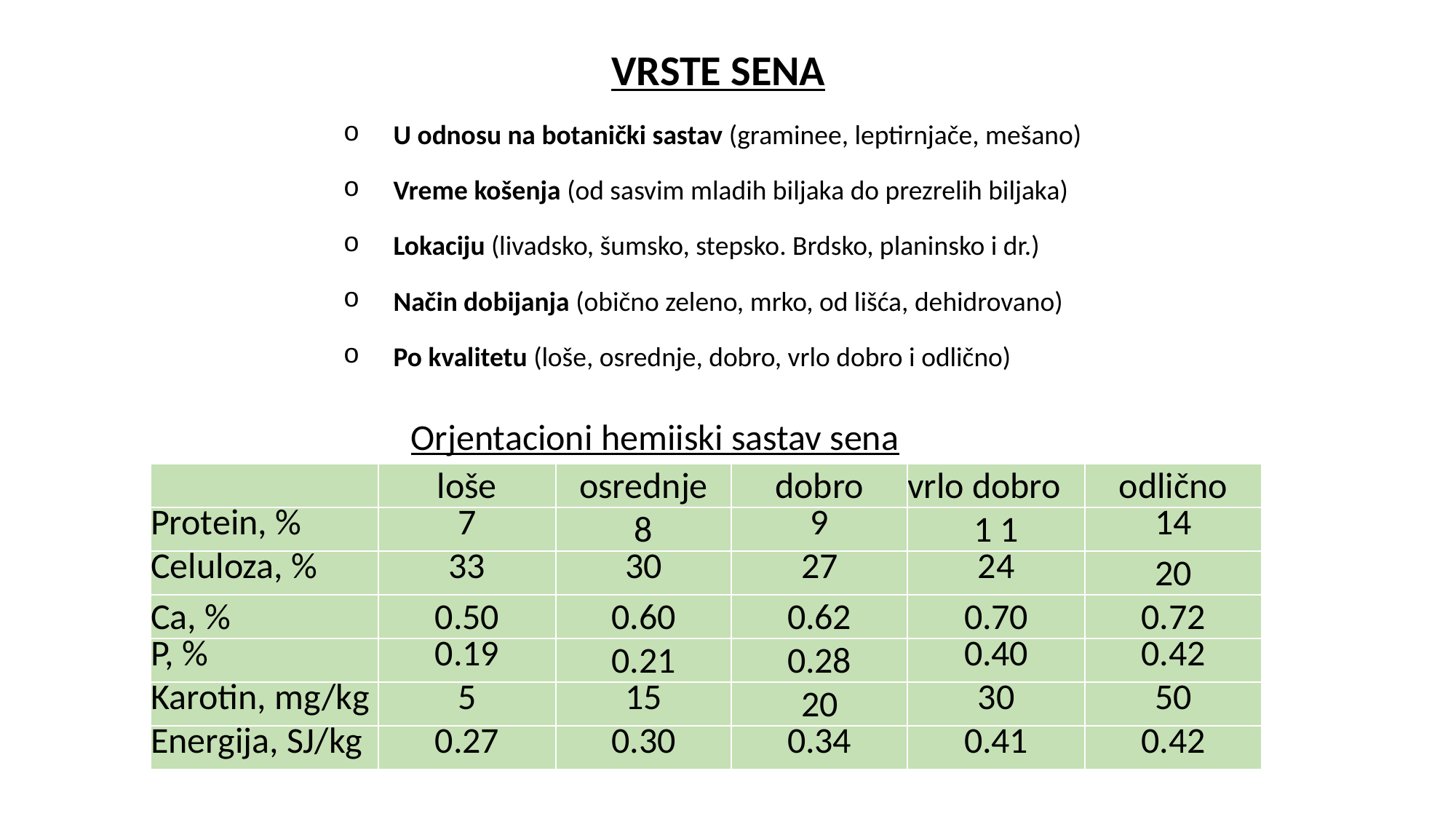

VRSTE SENA
U odnosu na botanički sastav (graminee, leptirnjače, mešano)
Vreme košenja (od sasvim mladih biljaka do prezrelih biljaka)
Lokaciju (livadsko, šumsko, stepsko. Brdsko, planinsko i dr.)
Način dobijanja (obično zeleno, mrko, od lišća, dehidrovano)
Po kvalitetu (loše, osrednje, dobro, vrlo dobro i odlično)
Orjentacioni hemiiski sastav sena
|  | loše | osrednje | dobro | vrlo dobro | odlično |
| --- | --- | --- | --- | --- | --- |
| Protein, % | 7 | 8 | 9 | 1 1 | 14 |
| Celuloza, % | 33 | 30 | 27 | 24 | 20 |
| Ca, % | 0.50 | 0.60 | 0.62 | 0.70 | 0.72 |
| P, % | 0.19 | 0.21 | 0.28 | 0.40 | 0.42 |
| Karotin, mg/kg | 5 | 15 | 20 | 30 | 50 |
| Energija, SJ/kg | 0.27 | 0.30 | 0.34 | 0.41 | 0.42 |